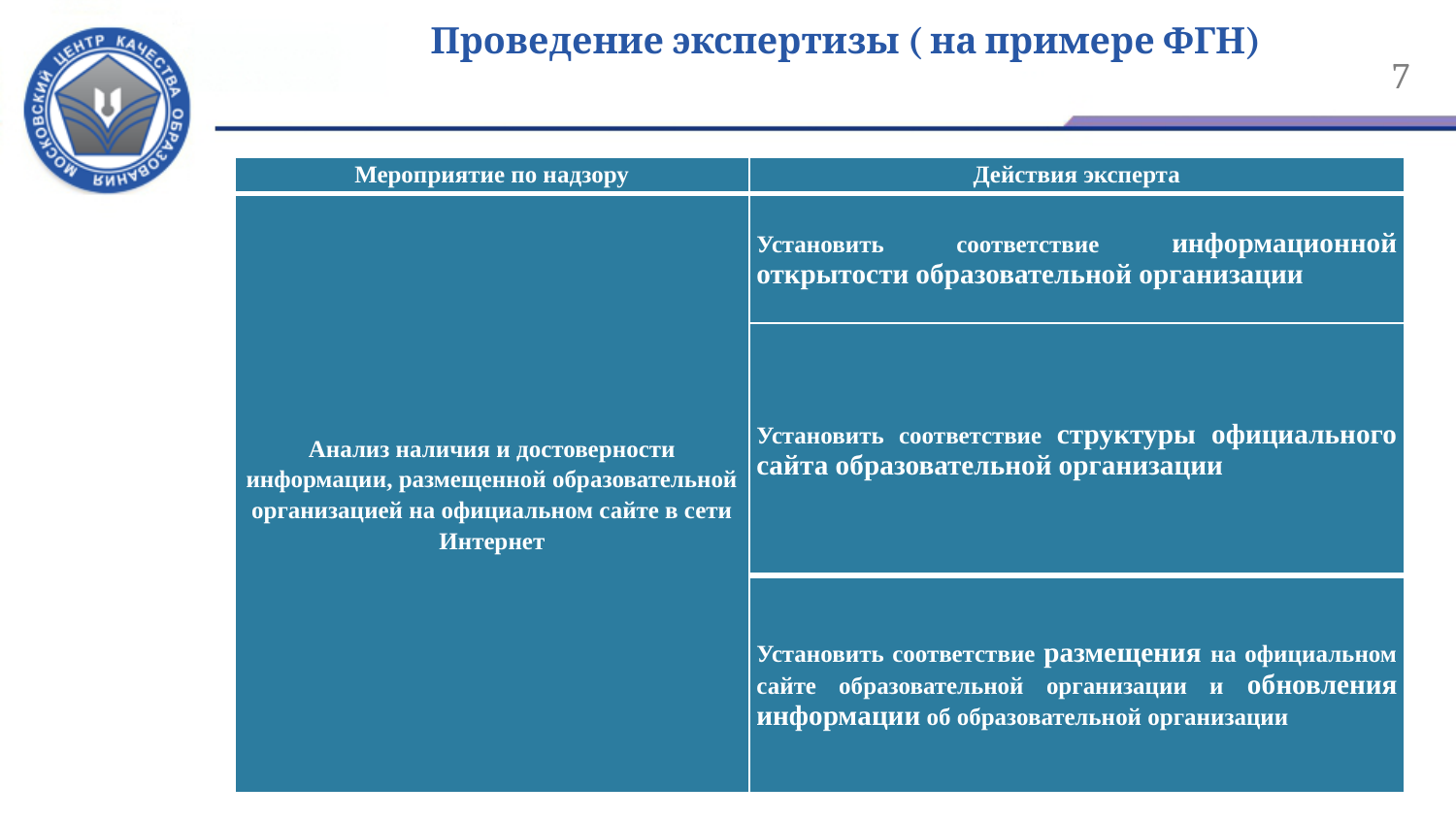

# Проведение экспертизы ( на примере ФГН)
7
| Мероприятие по надзору | Действия эксперта |
| --- | --- |
| Анализ наличия и достоверности информации, размещенной образовательной организацией на официальном сайте в сети Интернет | Установить соответствие информационной открытости образовательной организации |
|  | Установить соответствие структуры официального сайта образовательной организации |
|  | Установить соответствие размещения на официальном сайте образовательной организации и обновления информации об образовательной организации |